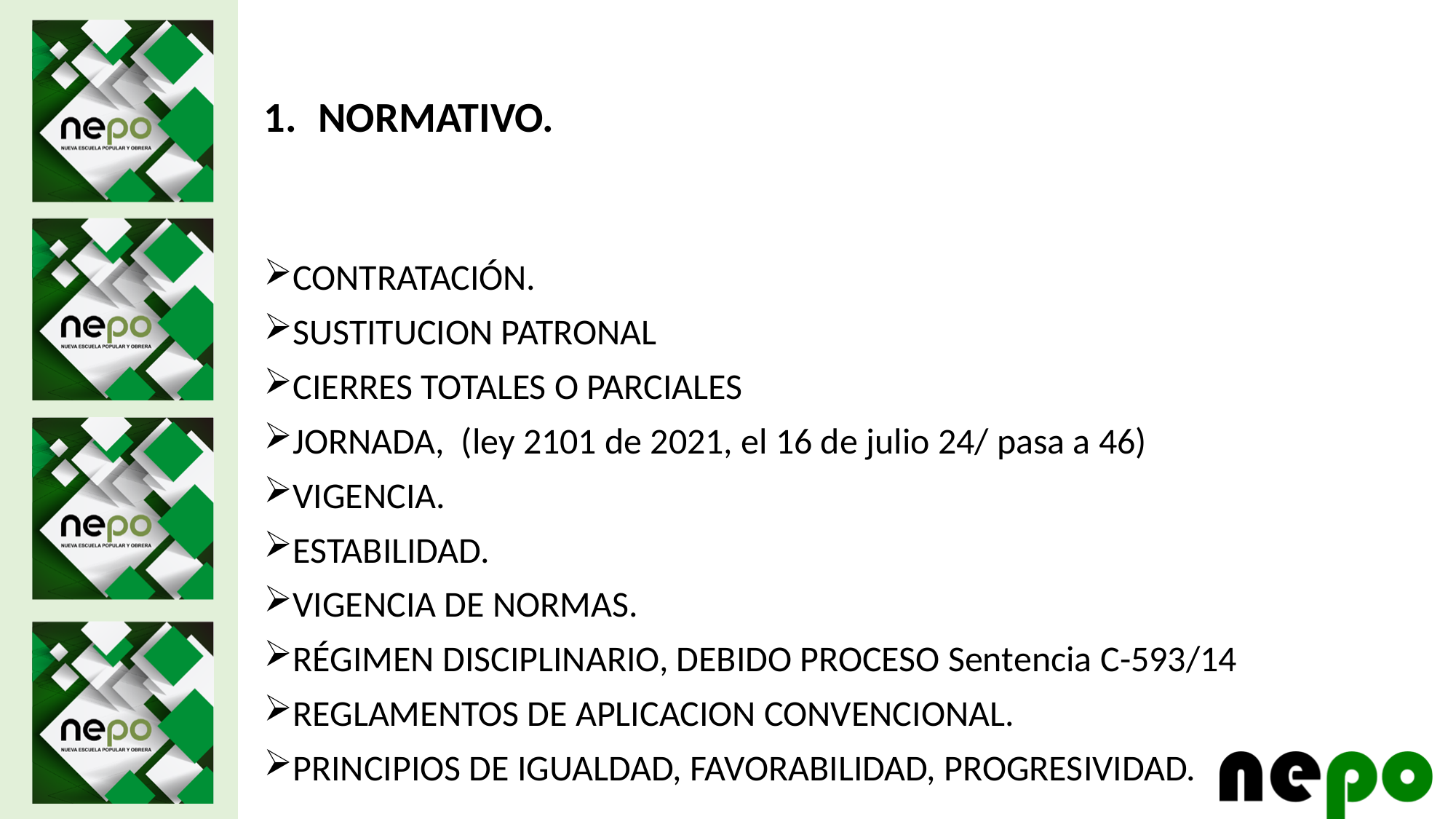

NORMATIVO.

CONTRATACIÓN.
SUSTITUCION PATRONAL
CIERRES TOTALES O PARCIALES
JORNADA,  (ley 2101 de 2021, el 16 de julio 24/ pasa a 46)
VIGENCIA.
ESTABILIDAD.
VIGENCIA DE NORMAS.
RÉGIMEN DISCIPLINARIO, DEBIDO PROCESO Sentencia C-593/14
REGLAMENTOS DE APLICACION CONVENCIONAL.
PRINCIPIOS DE IGUALDAD, FAVORABILIDAD, PROGRESIVIDAD.